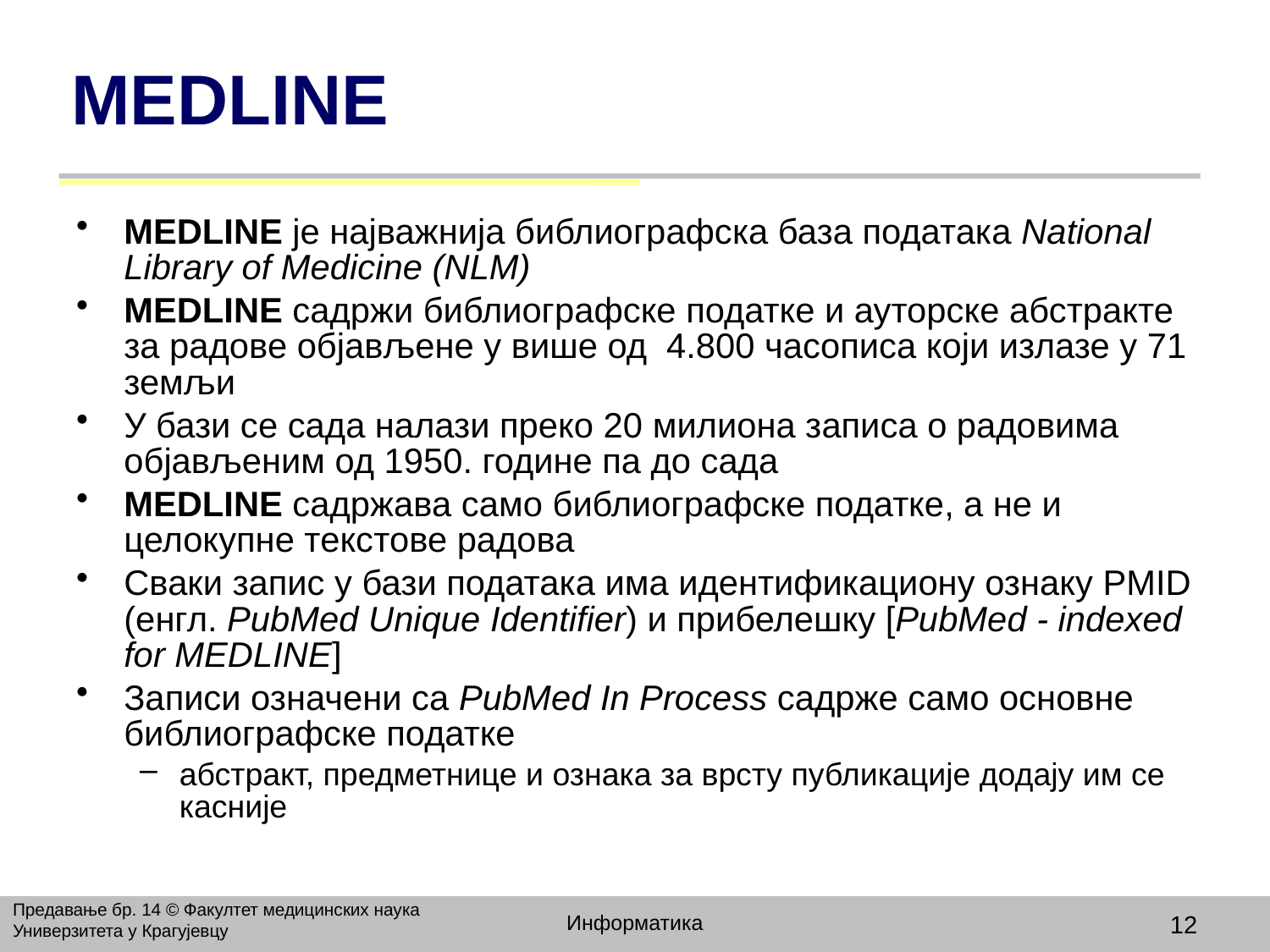

# MEDLINE
MEDLINE је најважнија библиографска база података National Library of Medicine (NLM)
MEDLINE садржи библиографске податке и ауторске абстракте за радове објављене у више од  4.800 часописа који излазе у 71 земљи
У бази се сада налази преко 20 милиона записа о радовима објављеним од 1950. године па до сада
MEDLINE садржава само библиографске податке, а не и целокупне текстове радова
Сваки запис у бази података има идентификациону ознаку PMID (енгл. PubMed Unique Identifier) и прибелешку [PubMed - indexed for MEDLINE]
Записи означени са PubMed In Process садрже само основне библиографске податке
абстракт, предметнице и ознака за врсту публикације додају им се касније
Предавање бр. 14 © Факултет медицинских наука Универзитета у Крагујевцу
Информатика
12